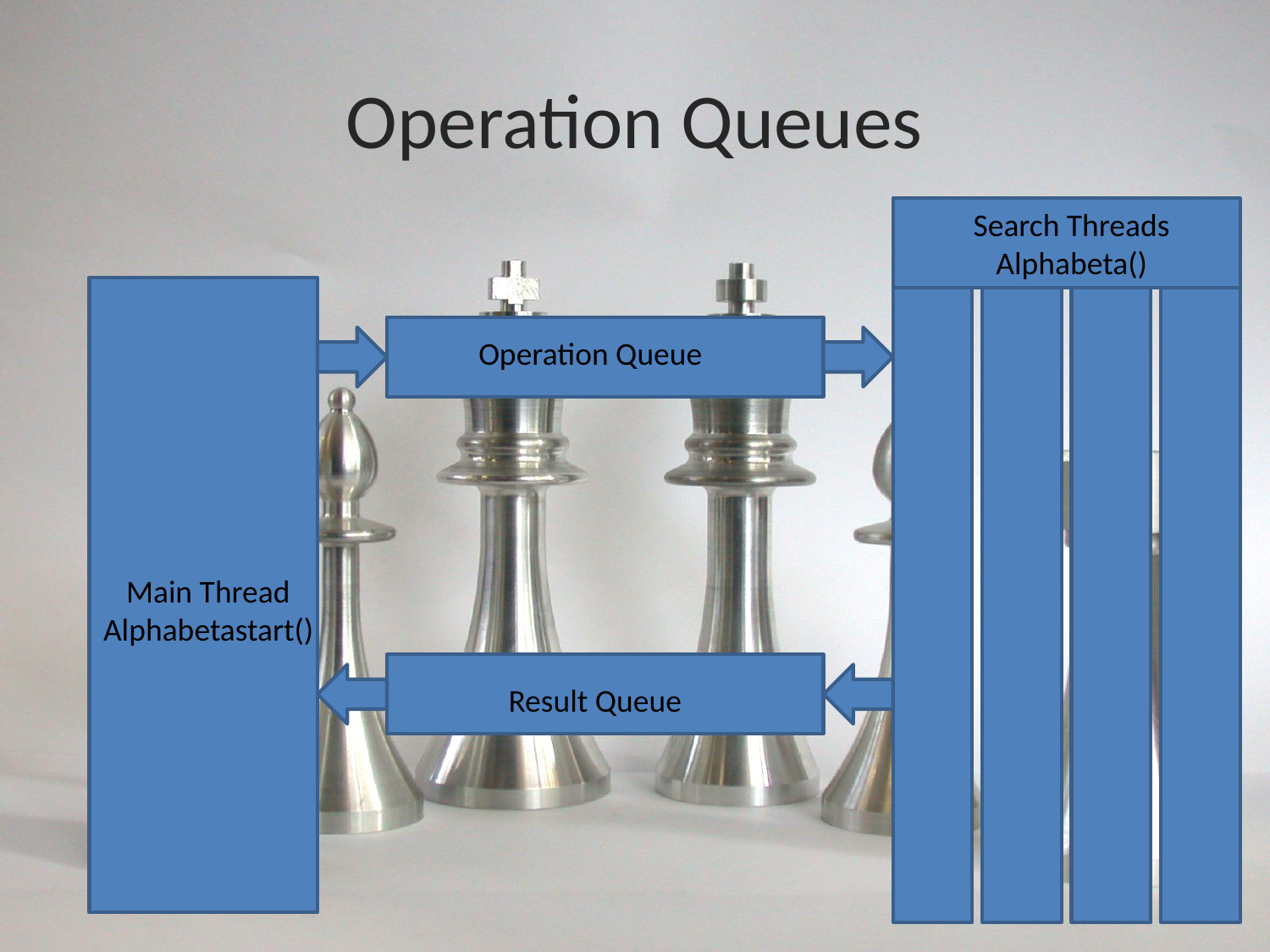

# Operation Queues

Search Threads
Alphabeta()

Operation Queue

Main Thread
Alphabetastart()

Result Queue